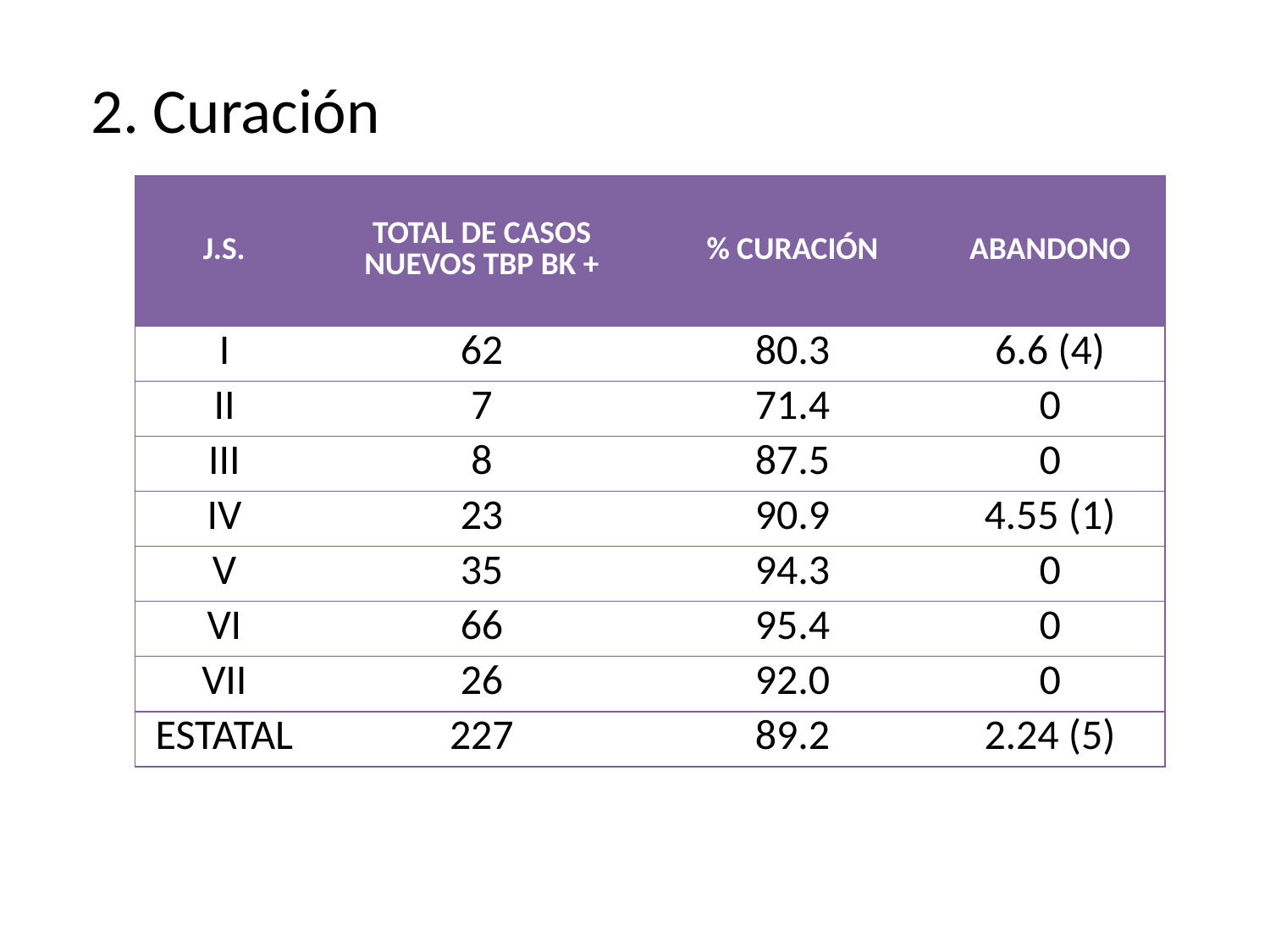

# 2. Curación
| J.S. | TOTAL DE CASOS NUEVOS TBP BK + | % CURACIÓN | ABANDONO |
| --- | --- | --- | --- |
| I | 62 | 80.3 | 6.6 (4) |
| II | 7 | 71.4 | 0 |
| III | 8 | 87.5 | 0 |
| IV | 23 | 90.9 | 4.55 (1) |
| V | 35 | 94.3 | 0 |
| VI | 66 | 95.4 | 0 |
| VII | 26 | 92.0 | 0 |
| ESTATAL | 227 | 89.2 | 2.24 (5) |